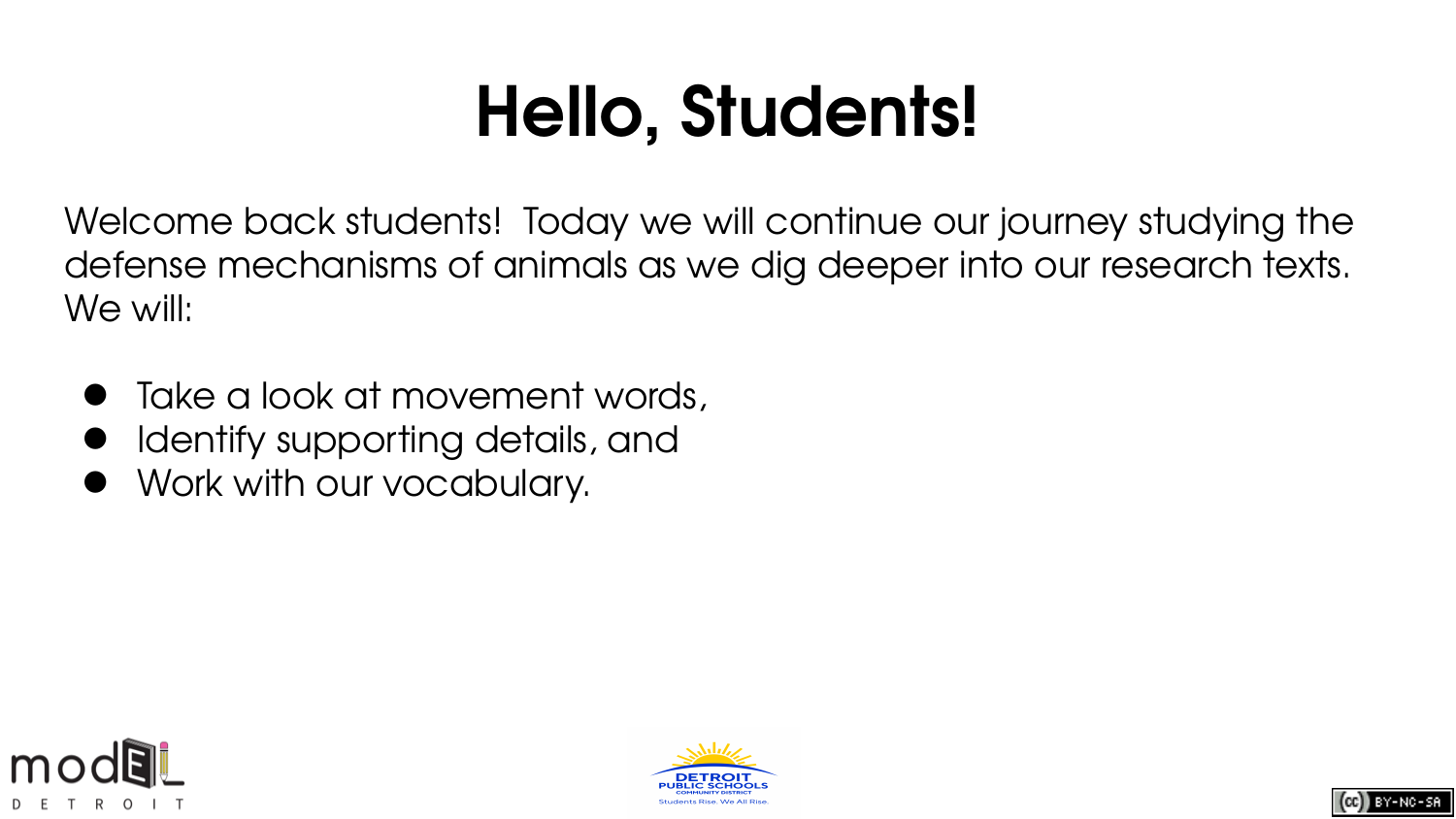

# Hello, Students!
Welcome back students!  Today we will continue our journey studying the defense mechanisms of animals as we dig deeper into our research texts.
We will:

Take a look at movement words,
Identify supporting details, and
Work with our vocabulary.